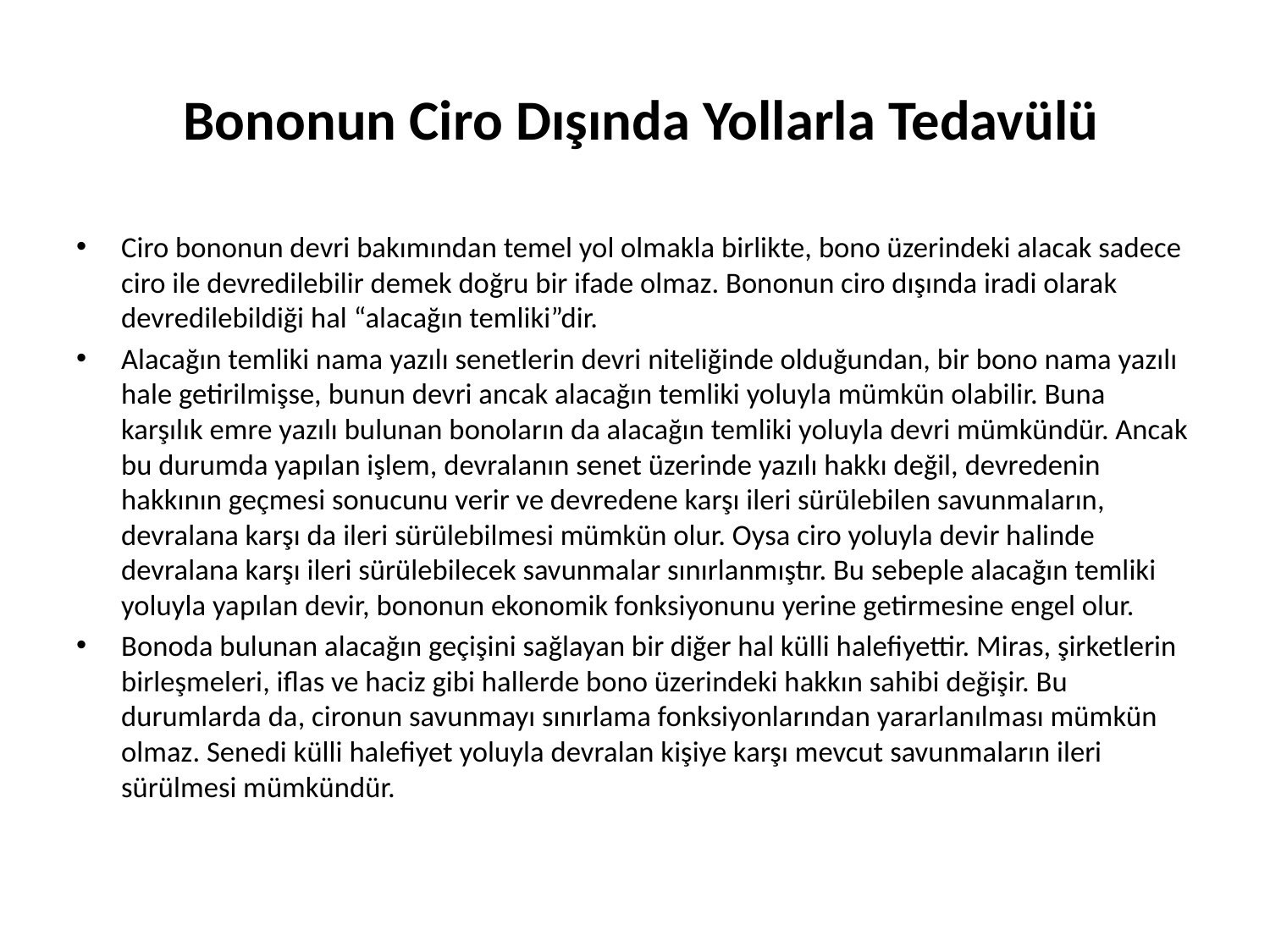

# Bononun Ciro Dışında Yollarla Tedavülü
Ciro bononun devri bakımından temel yol olmakla birlikte, bono üzerindeki alacak sadece ciro ile devredilebilir demek doğru bir ifade olmaz. Bononun ciro dışında iradi olarak devredilebildiği hal “alacağın temliki”dir.
Alacağın temliki nama yazılı senetlerin devri niteliğinde olduğundan, bir bono nama yazılı hale getirilmişse, bunun devri ancak alacağın temliki yoluyla mümkün olabilir. Buna karşılık emre yazılı bulunan bonoların da alacağın temliki yoluyla devri mümkündür. Ancak bu durumda yapılan işlem, devralanın senet üzerinde yazılı hakkı değil, devredenin hakkının geçmesi sonucunu verir ve devredene karşı ileri sürülebilen savunmaların, devralana karşı da ileri sürülebilmesi mümkün olur. Oysa ciro yoluyla devir halinde devralana karşı ileri sürülebilecek savunmalar sınırlanmıştır. Bu sebeple alacağın temliki yoluyla yapılan devir, bononun ekonomik fonksiyonunu yerine getirmesine engel olur.
Bonoda bulunan alacağın geçişini sağlayan bir diğer hal külli halefiyettir. Miras, şirketlerin birleşmeleri, iflas ve haciz gibi hallerde bono üzerindeki hakkın sahibi değişir. Bu durumlarda da, cironun savunmayı sınırlama fonksiyonlarından yararlanılması mümkün olmaz. Senedi külli halefiyet yoluyla devralan kişiye karşı mevcut savunmaların ileri sürülmesi mümkündür.